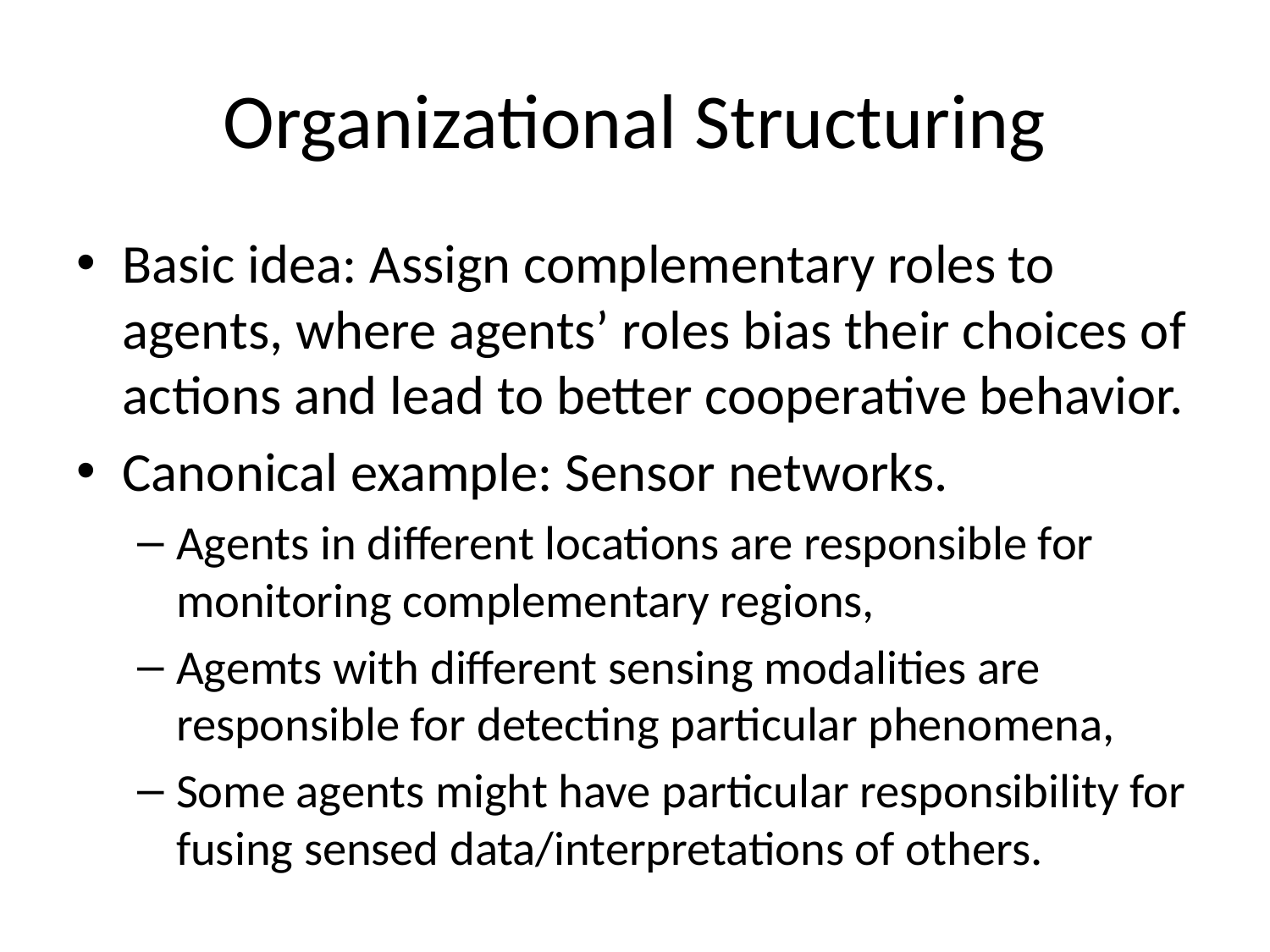

# Organizational Structuring
Basic idea: Assign complementary roles to agents, where agents’ roles bias their choices of actions and lead to better cooperative behavior.
Canonical example: Sensor networks.
Agents in different locations are responsible for monitoring complementary regions,
Agemts with different sensing modalities are responsible for detecting particular phenomena,
Some agents might have particular responsibility for fusing sensed data/interpretations of others.